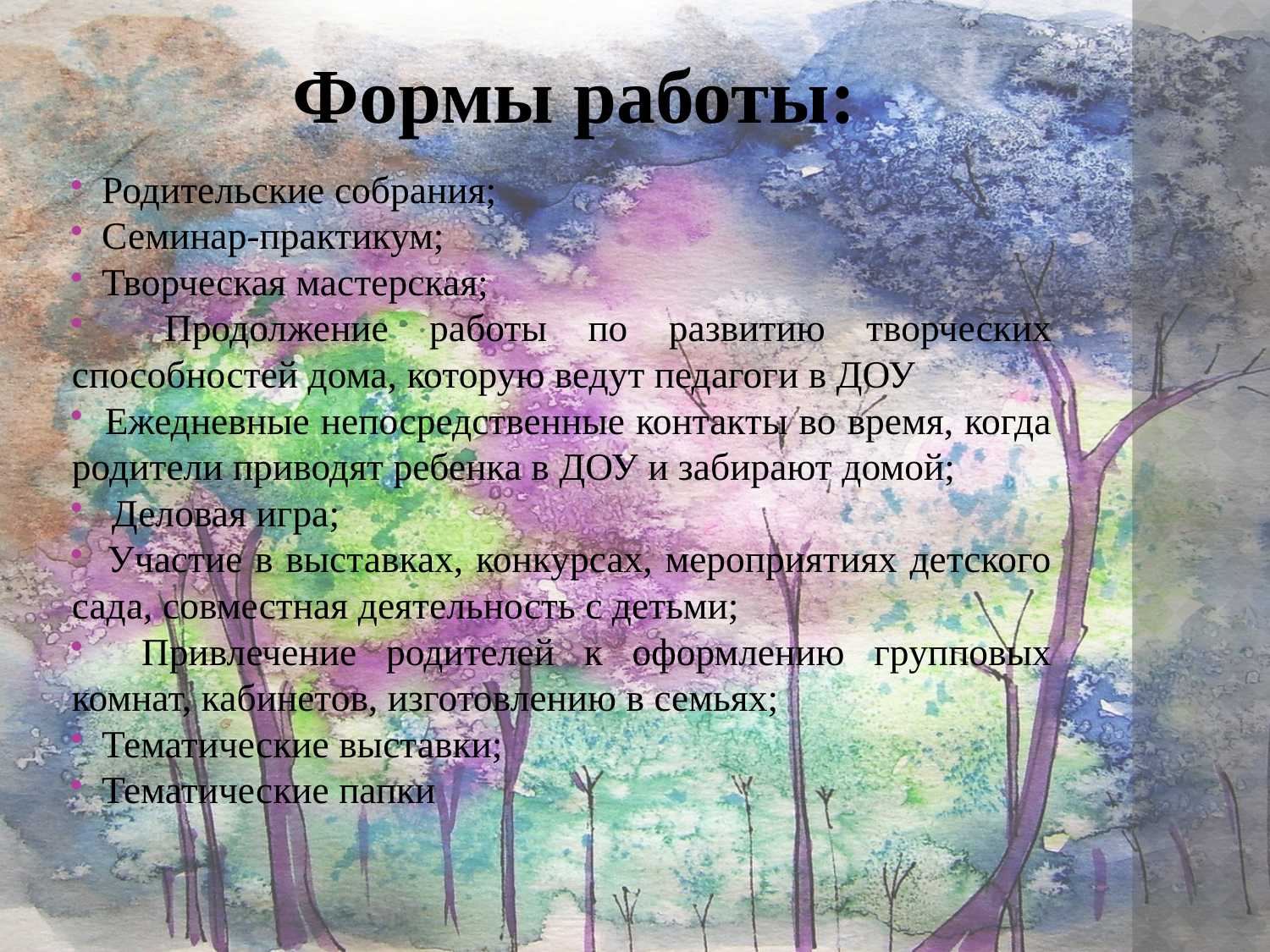

Формы работы:
  Родительские собрания;
  Семинар-практикум;
  Творческая мастерская;
  Продолжение работы по развитию творческих способностей дома, которую ведут педагоги в ДОУ
  Ежедневные непосредственные контакты во время, когда родители приводят ребенка в ДОУ и забирают домой;
   Деловая игра;
  Участие в выставках, конкурсах, мероприятиях детского сада, совместная деятельность с детьми;
  Привлечение родителей к оформлению групповых комнат, кабинетов, изготовлению в семьях;
  Тематические выставки;
  Тематические папки